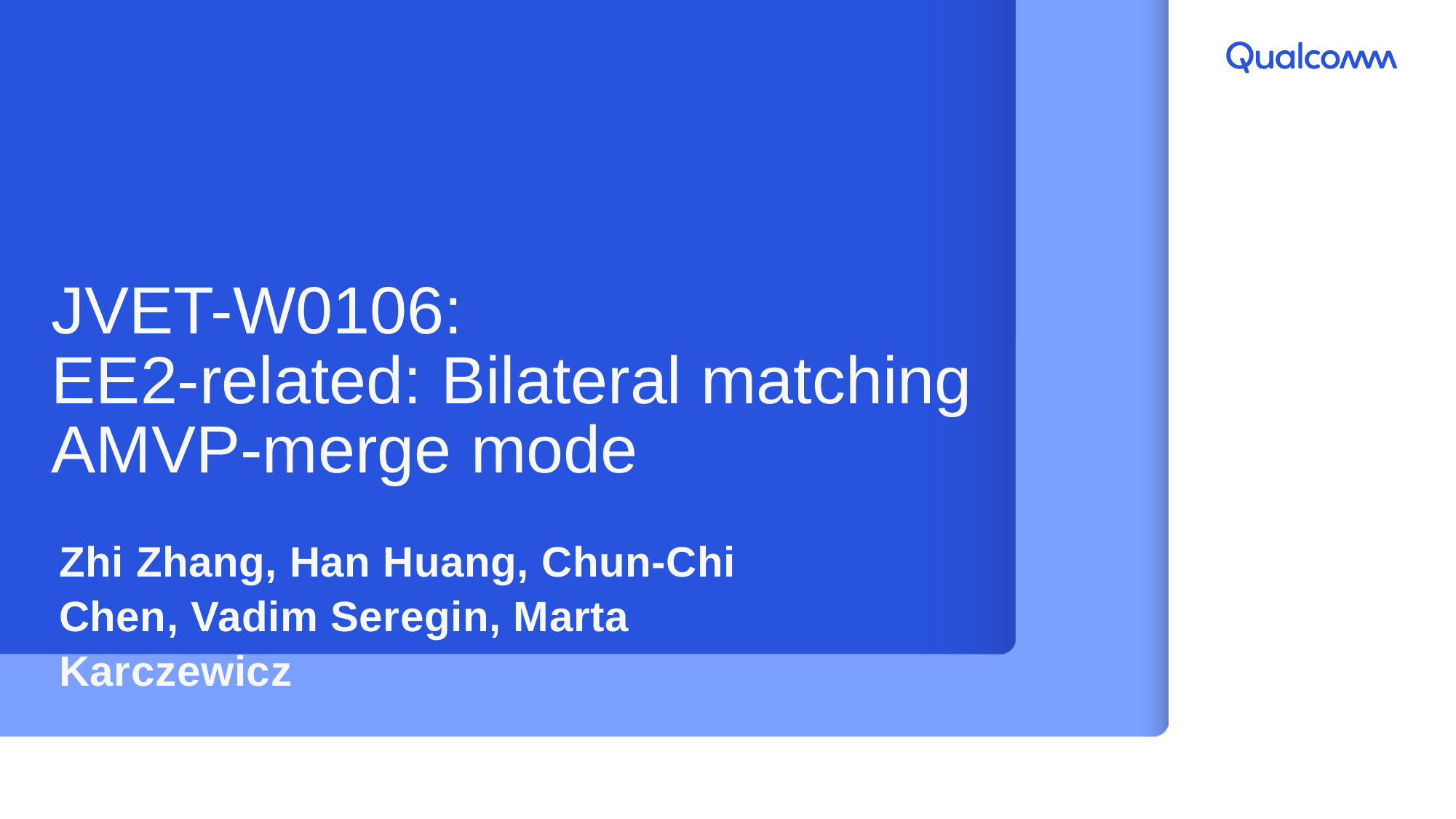

# JVET-W0106: EE2-related: Bilateral matching AMVP-merge mode
Zhi Zhang, Han Huang, Chun-Chi Chen, Vadim Seregin, Marta Karczewicz